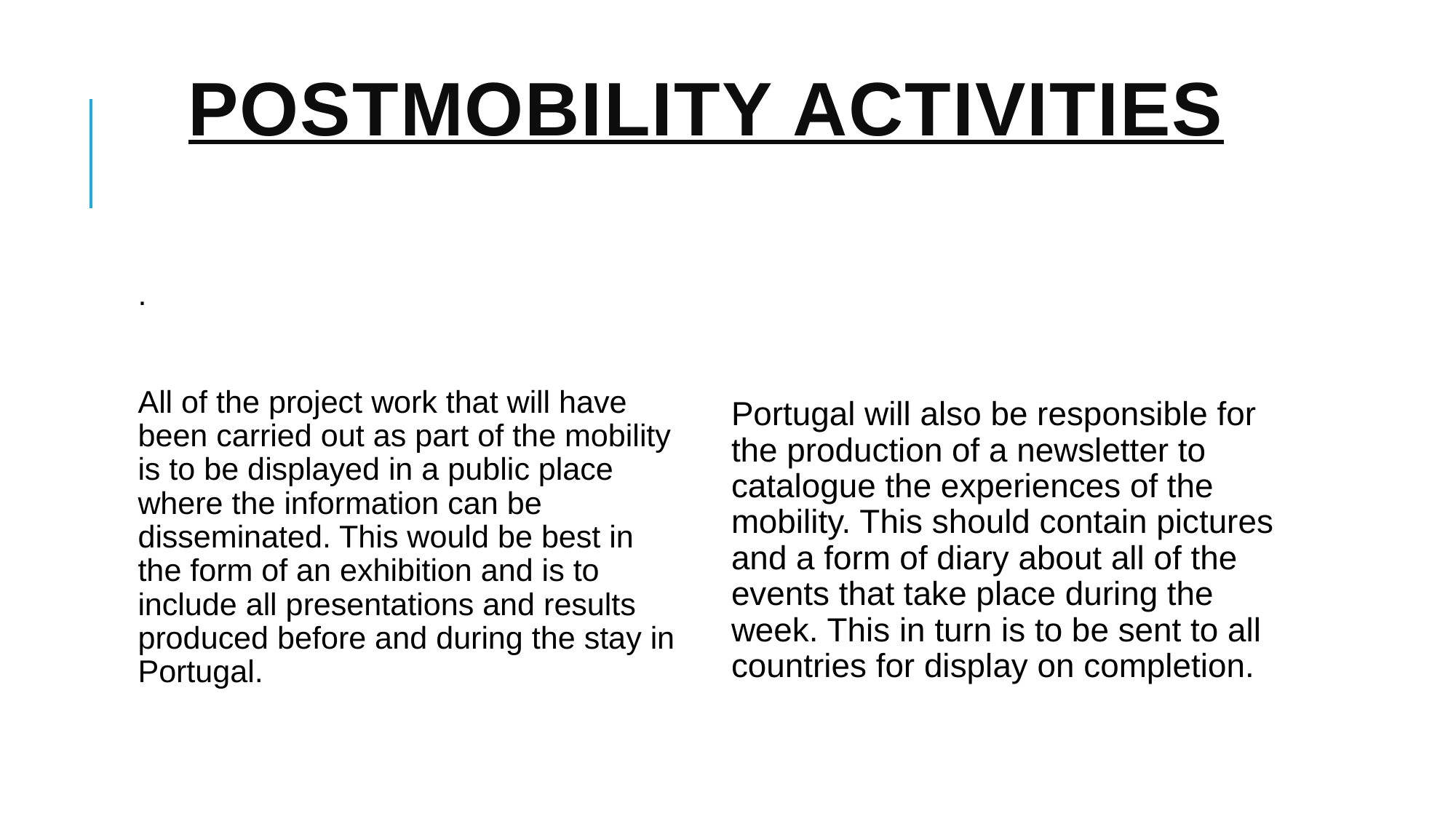

# POSTMOBILITY ACTIVITIES
.

All of the project work that will have been carried out as part of the mobility is to be displayed in a public place where the information can be disseminated. This would be best in the form of an exhibition and is to include all presentations and results produced before and during the stay in Portugal.

Portugal will also be responsible for the production of a newsletter to catalogue the experiences of the mobility. This should contain pictures and a form of diary about all of the events that take place during the week. This in turn is to be sent to all countries for display on completion.